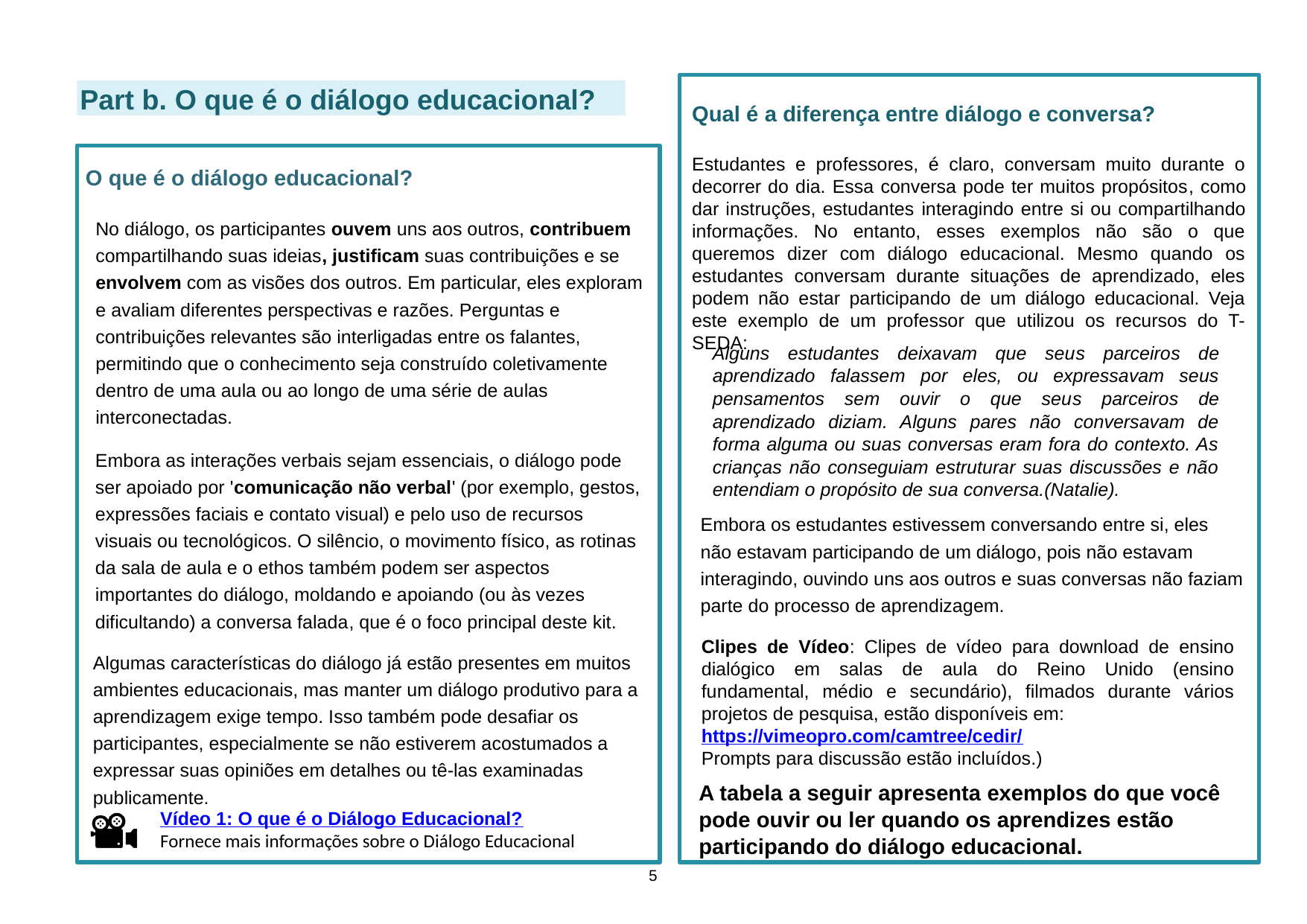

Part b. O que é o diálogo educacional?
Qual é a diferença entre diálogo e conversa?

Estudantes e professores, é claro, conversam muito durante o decorrer do dia. Essa conversa pode ter muitos propósitos, como dar instruções, estudantes interagindo entre si ou compartilhando informações. No entanto, esses exemplos não são o que queremos dizer com diálogo educacional. Mesmo quando os estudantes conversam durante situações de aprendizado, eles podem não estar participando de um diálogo educacional. Veja este exemplo de um professor que utilizou os recursos do T-SEDA:

O que é o diálogo educacional?

No diálogo, os participantes ouvem uns aos outros, contribuem compartilhando suas ideias, justificam suas contribuições e se envolvem com as visões dos outros. Em particular, eles exploram e avaliam diferentes perspectivas e razões. Perguntas e contribuições relevantes são interligadas entre os falantes, permitindo que o conhecimento seja construído coletivamente dentro de uma aula ou ao longo de uma série de aulas interconectadas.
Alguns estudantes deixavam que seus parceiros de aprendizado falassem por eles, ou expressavam seus pensamentos sem ouvir o que seus parceiros de aprendizado diziam. Alguns pares não conversavam de forma alguma ou suas conversas eram fora do contexto. As crianças não conseguiam estruturar suas discussões e não entendiam o propósito de sua conversa.(Natalie).
Embora as interações verbais sejam essenciais, o diálogo pode ser apoiado por 'comunicação não verbal' (por exemplo, gestos, expressões faciais e contato visual) e pelo uso de recursos visuais ou tecnológicos. O silêncio, o movimento físico, as rotinas da sala de aula e o ethos também podem ser aspectos importantes do diálogo, moldando e apoiando (ou às vezes dificultando) a conversa falada, que é o foco principal deste kit.
Embora os estudantes estivessem conversando entre si, eles não estavam participando de um diálogo, pois não estavam interagindo, ouvindo uns aos outros e suas conversas não faziam parte do processo de aprendizagem.

Clipes de Vídeo: Clipes de vídeo para download de ensino dialógico em salas de aula do Reino Unido (ensino fundamental, médio e secundário), filmados durante vários projetos de pesquisa, estão disponíveis em:
https://vimeopro.com/camtree/cedir/
Prompts para discussão estão incluídos.)
Algumas características do diálogo já estão presentes em muitos ambientes educacionais, mas manter um diálogo produtivo para a aprendizagem exige tempo. Isso também pode desafiar os participantes, especialmente se não estiverem acostumados a expressar suas opiniões em detalhes ou tê-las examinadas publicamente.
A tabela a seguir apresenta exemplos do que você pode ouvir ou ler quando os aprendizes estão participando do diálogo educacional.

Vídeo 1: O que é o Diálogo Educacional?
Fornece mais informações sobre o Diálogo Educacional
5